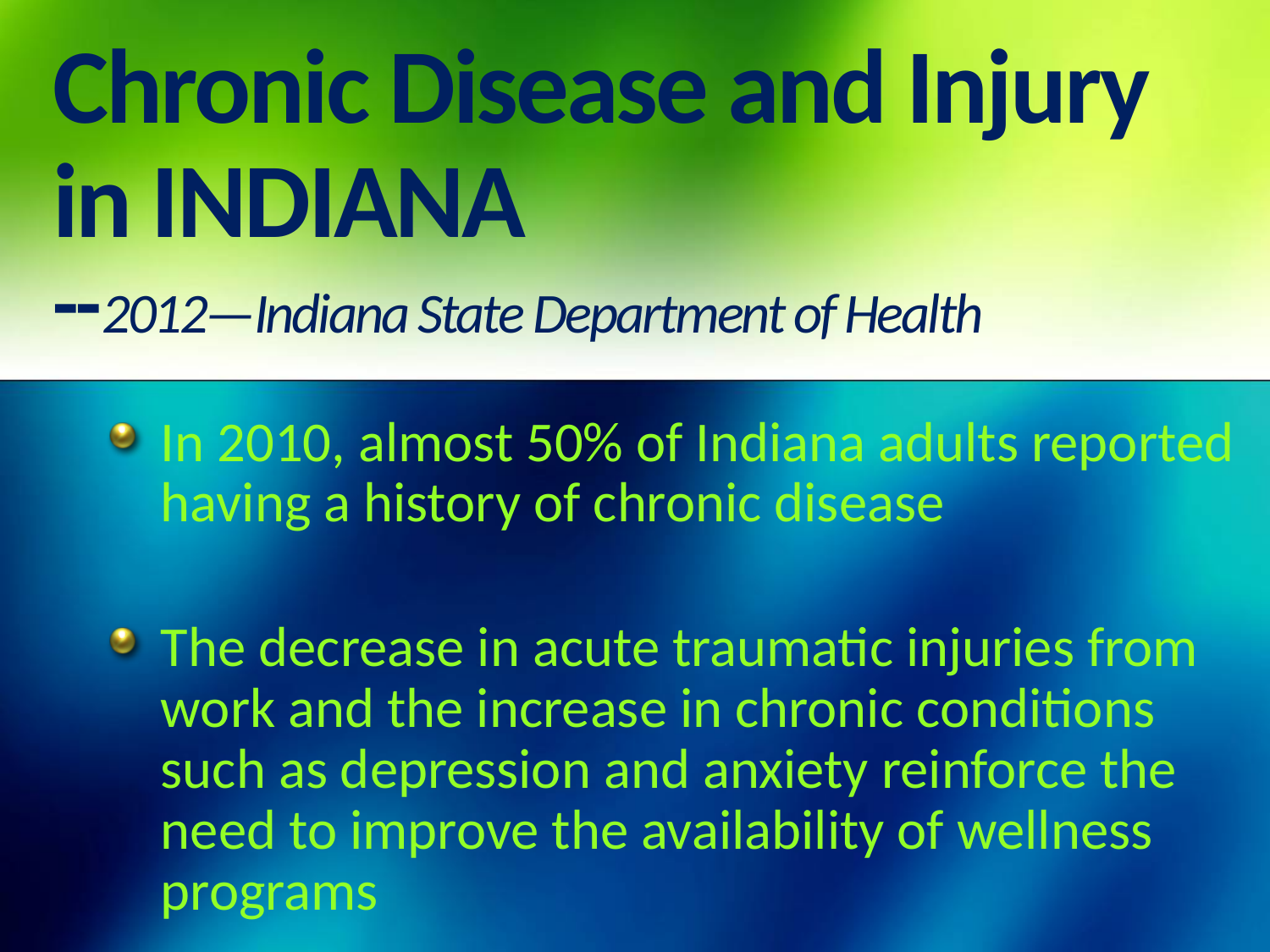

# Chronic Disease and Injury in INDIANA --2012—Indiana State Department of Health
In 2010, almost 50% of Indiana adults reported having a history of chronic disease

The decrease in acute traumatic injuries from work and the increase in chronic conditions such as depression and anxiety reinforce the need to improve the availability of wellness programs